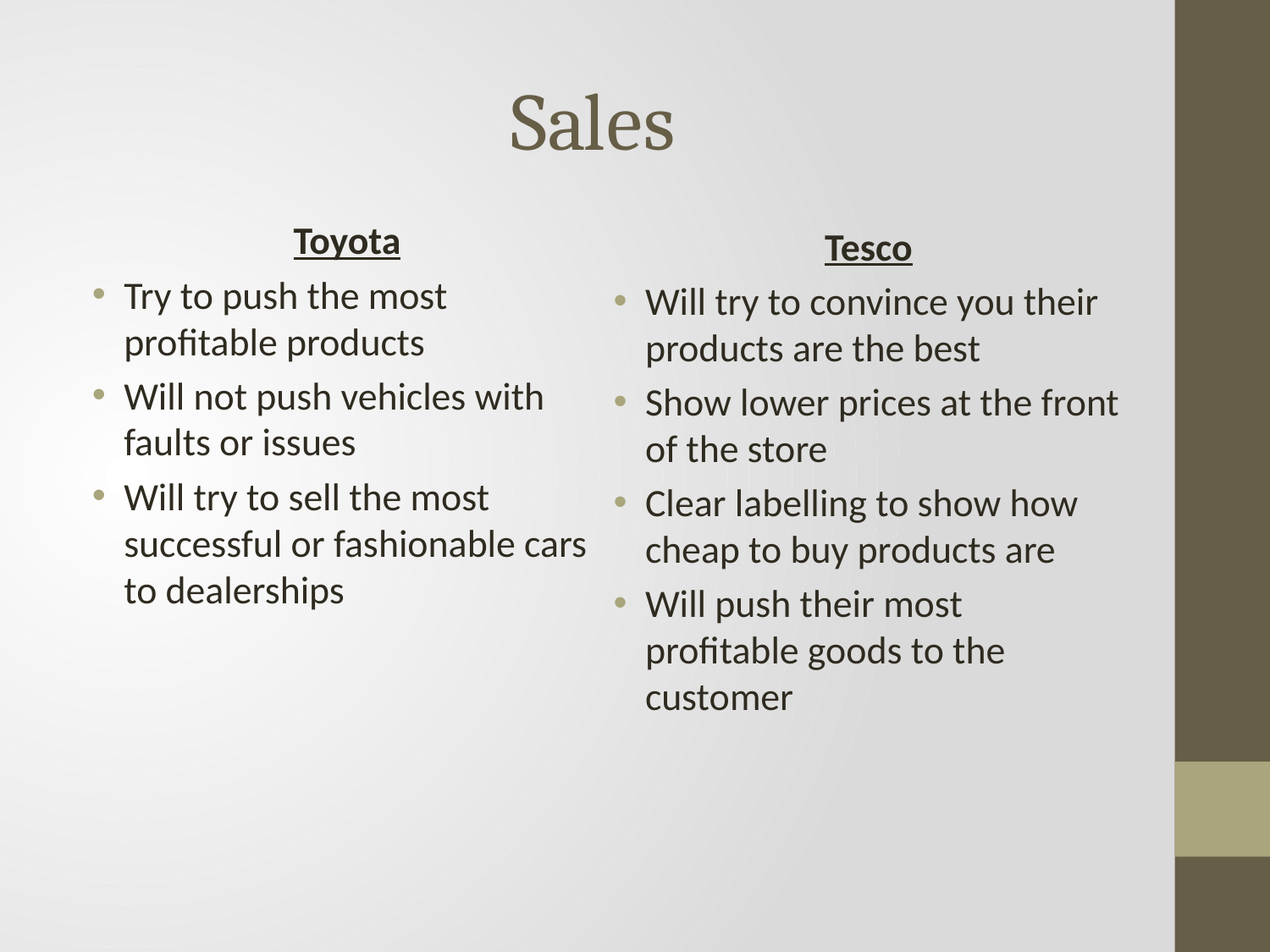

# Sales
Toyota
Try to push the most profitable products
Will not push vehicles with faults or issues
Will try to sell the most successful or fashionable cars to dealerships
Tesco
Will try to convince you their products are the best
Show lower prices at the front of the store
Clear labelling to show how cheap to buy products are
Will push their most profitable goods to the customer